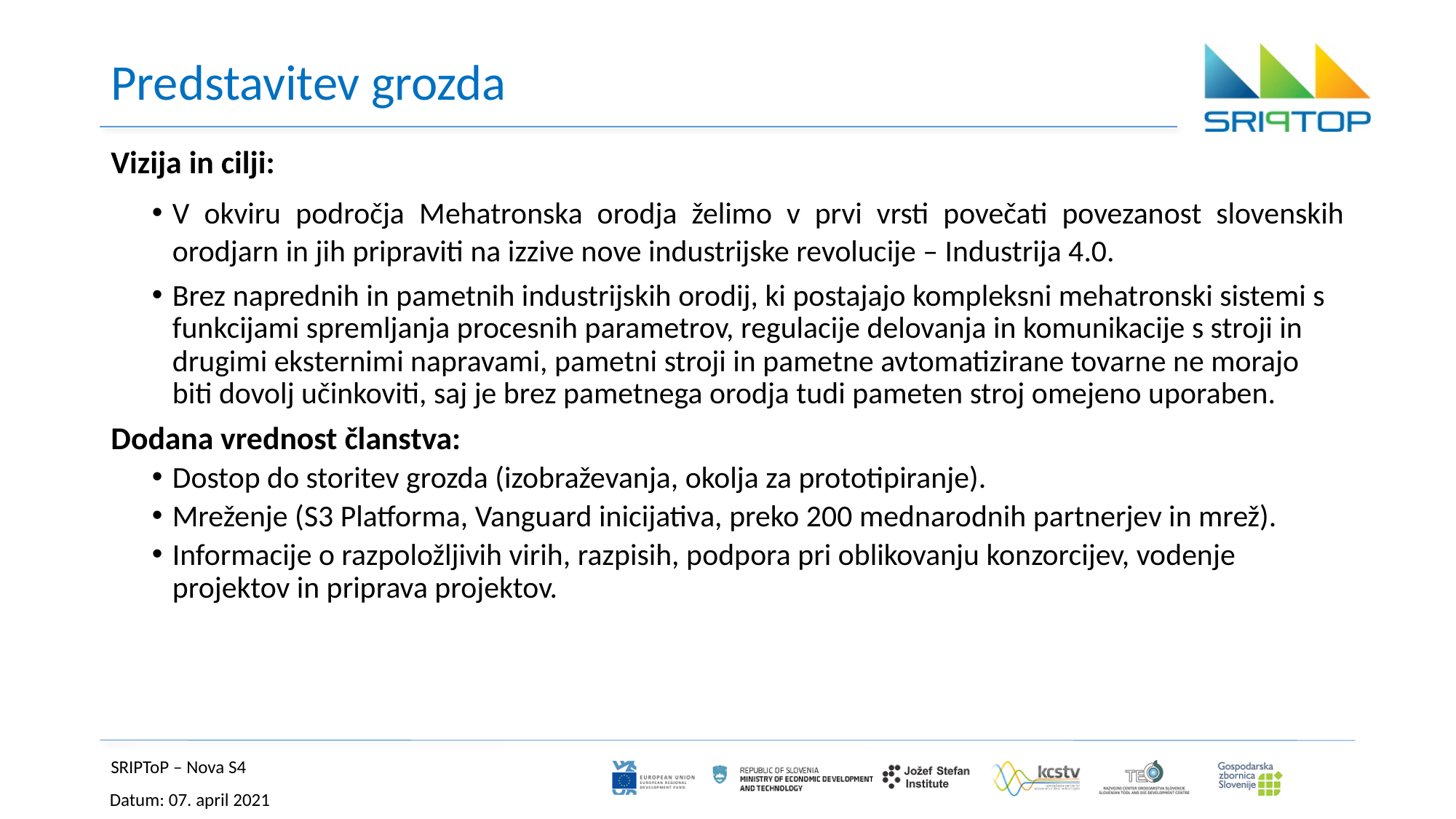

# Predstavitev grozda
Vizija in cilji:
V okviru področja Mehatronska orodja želimo v prvi vrsti povečati povezanost slovenskih orodjarn in jih pripraviti na izzive nove industrijske revolucije – Industrija 4.0.
Brez naprednih in pametnih industrijskih orodij, ki postajajo kompleksni mehatronski sistemi s funkcijami spremljanja procesnih parametrov, regulacije delovanja in komunikacije s stroji in drugimi eksternimi napravami, pametni stroji in pametne avtomatizirane tovarne ne morajo biti dovolj učinkoviti, saj je brez pametnega orodja tudi pameten stroj omejeno uporaben.
Dodana vrednost članstva:
Dostop do storitev grozda (izobraževanja, okolja za prototipiranje).
Mreženje (S3 Platforma, Vanguard inicijativa, preko 200 mednarodnih partnerjev in mrež).
Informacije o razpoložljivih virih, razpisih, podpora pri oblikovanju konzorcijev, vodenje projektov in priprava projektov.